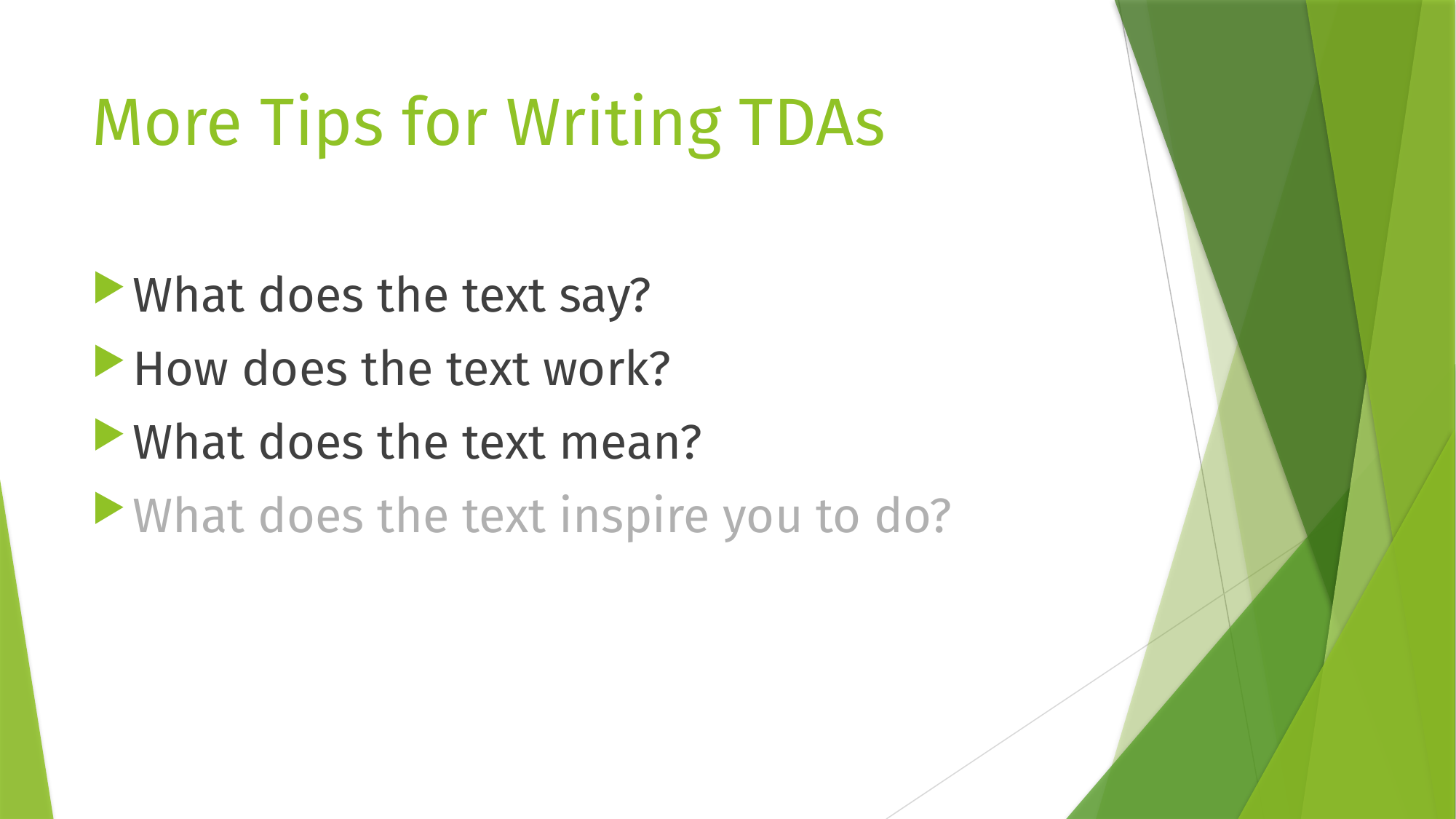

# More Tips for Writing TDAs
What does the text say?
How does the text work?
What does the text mean?
What does the text inspire you to do?